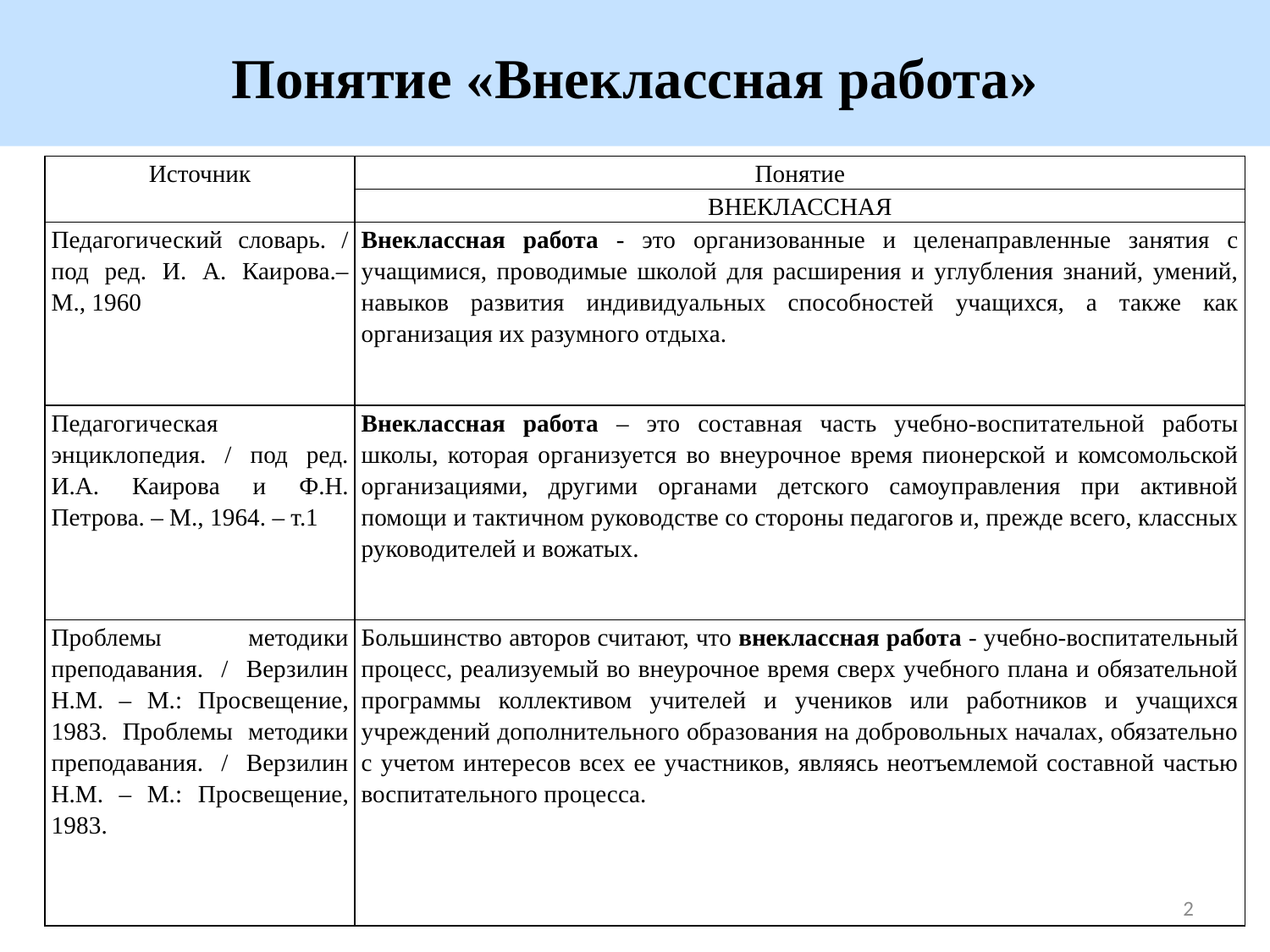

Понятие «Внеклассная работа»
| Источник | Понятие |
| --- | --- |
|  | ВНЕКЛАССНАЯ |
| Педагогический словарь. / под ред. И. А. Каирова.– М., 1960 | Внеклассная работа - это организованные и целенаправленные занятия с учащимися, проводимые школой для расширения и углубления знаний, умений, навыков развития индивидуальных способностей учащихся, а также как организация их разумного отдыха. |
| Педагогическая энциклопедия. / под ред. И.А. Каирова и Ф.Н. Петрова. – М., 1964. – т.1 | Внеклассная работа – это составная часть учебно-воспитательной работы школы, которая организуется во внеурочное время пионерской и комсомольской организациями, другими органами детского самоуправления при активной помощи и тактичном руководстве со стороны педагогов и, прежде всего, классных руководителей и вожатых. |
| Проблемы методики преподавания. / Верзилин Н.М. – М.: Просвещение, 1983. Проблемы методики преподавания. / Верзилин Н.М. – М.: Просвещение, 1983. | Большинство авторов считают, что внеклассная работа - учебно-воспитательный процесс, реализуемый во внеурочное время сверх учебного плана и обязательной программы коллективом учителей и учеников или работников и учащихся учреждений дополнительного образования на добровольных началах, обязательно с учетом интересов всех ее участников, являясь неотъемлемой составной частью воспитательного процесса. |
2